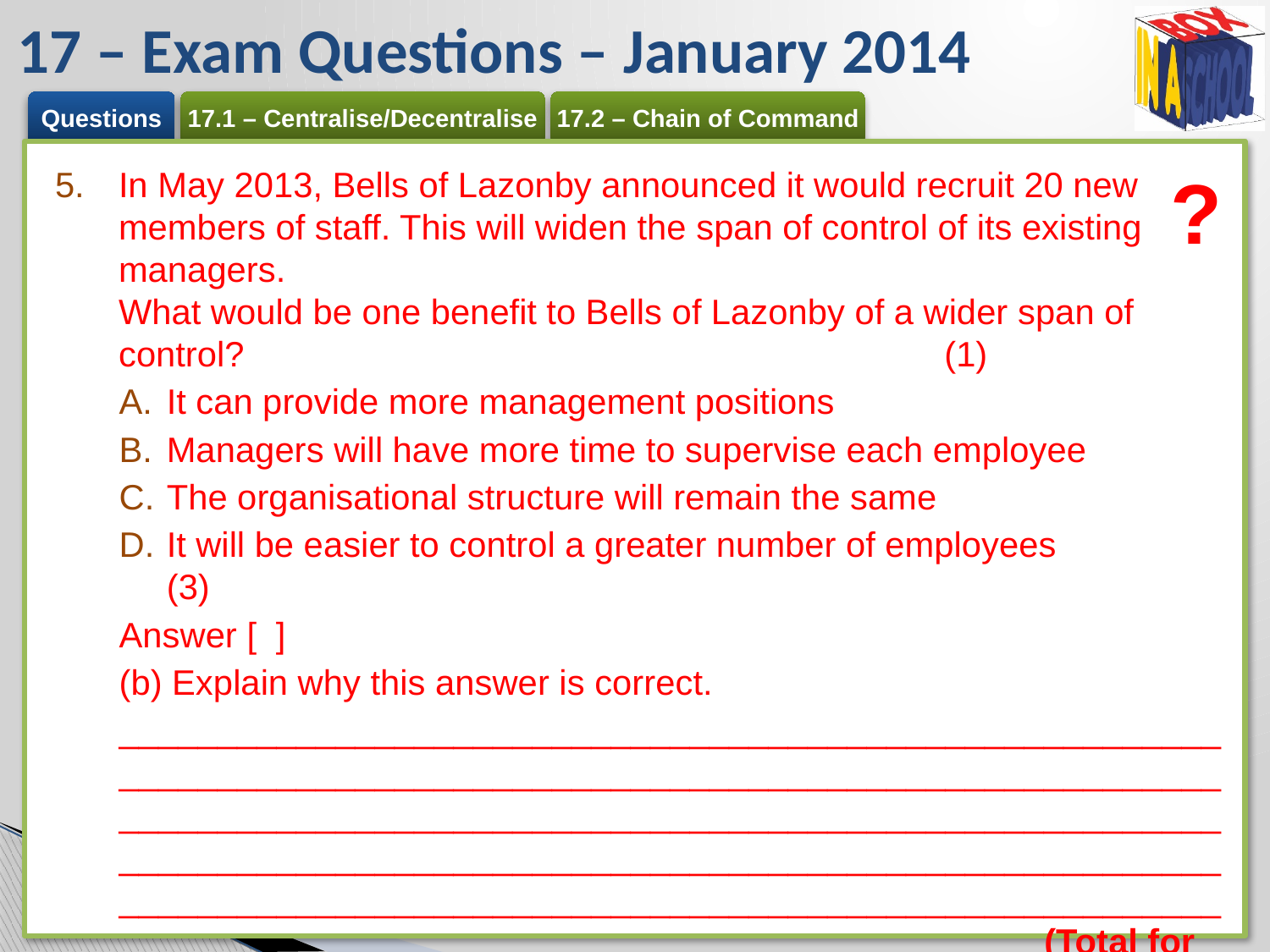

# 17 – Exam Questions – January 2014
?
In May 2013, Bells of Lazonby announced it would recruit 20 new members of staff. This will widen the span of control of its existing managers.
What would be one benefit to Bells of Lazonby of a wider span of control?	(1)
It can provide more management positions
Managers will have more time to supervise each employee
The organisational structure will remain the same
It will be easier to control a greater number of employees	(3)
Answer [  ]
(b) Explain why this answer is correct.
_______________________________________________________________________________________________________________________________________________________________________________________________________________________________________________________________________________________________________________________________________(Total for Question 4 = 4 marks)